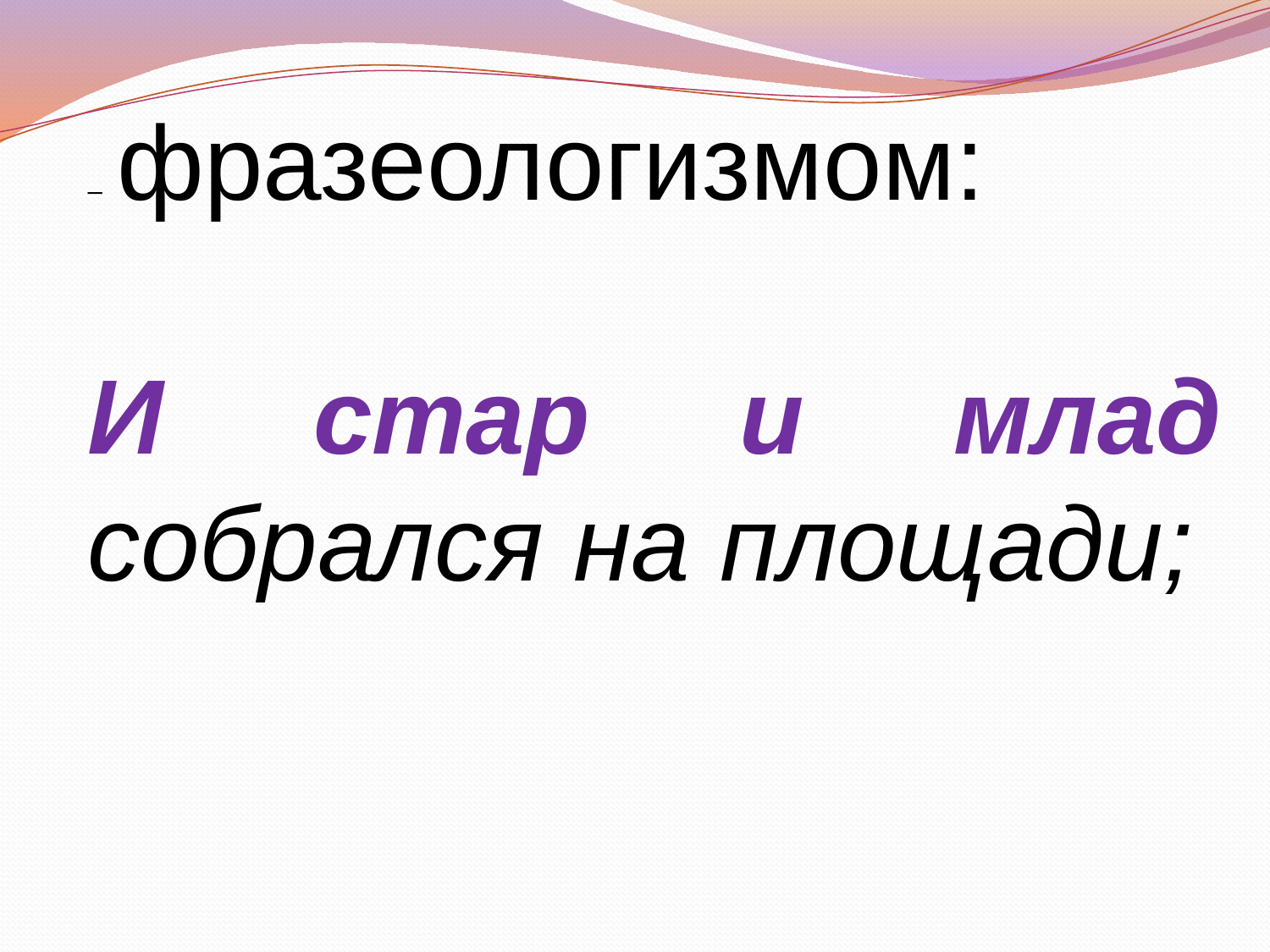

–  фразеологизмом:

И стар и млад собрался на площади;